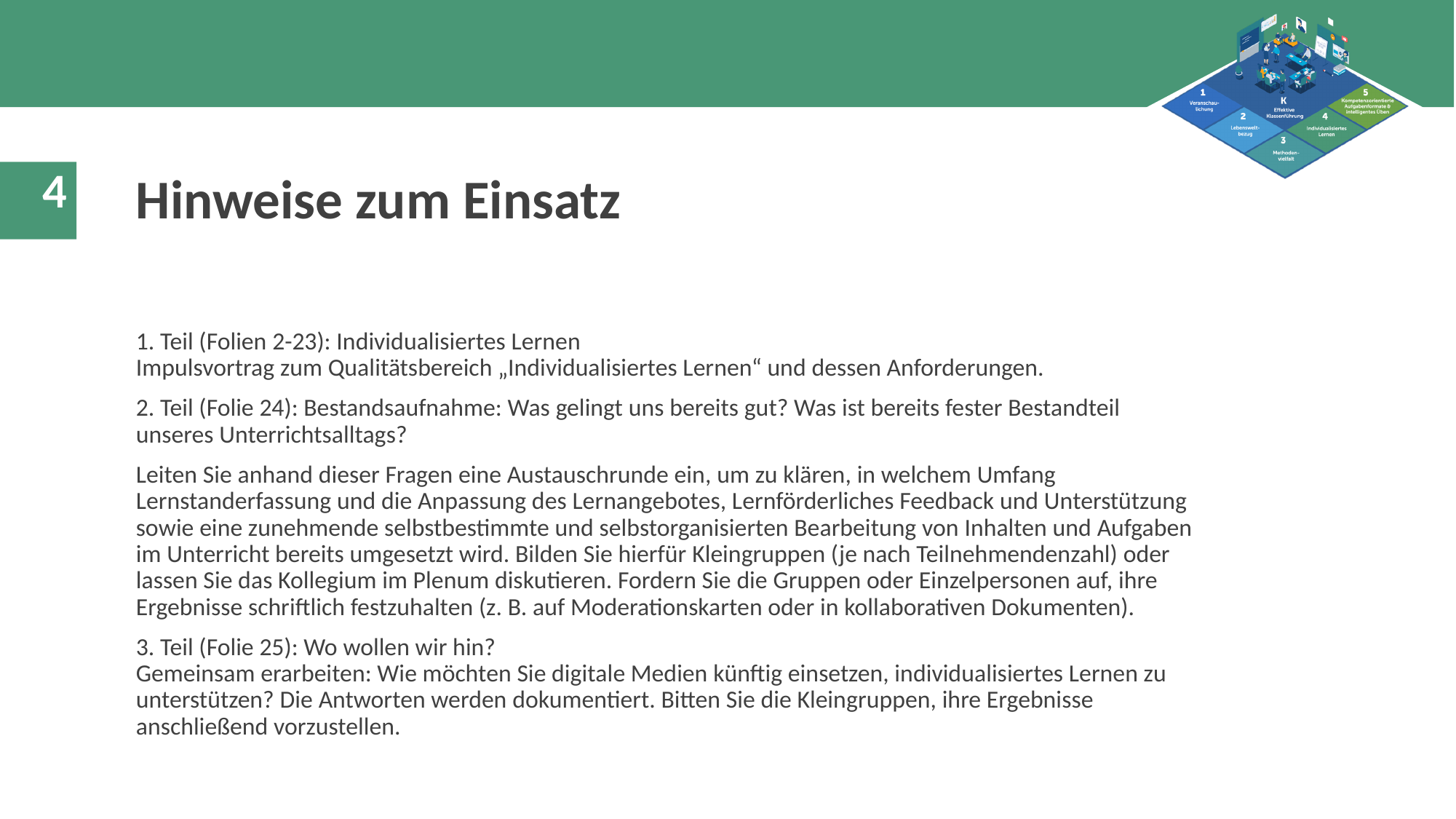

Hinweise zum Einsatz
1. Teil (Folien 2-23): Individualisiertes Lernen
Impulsvortrag zum Qualitätsbereich „Individualisiertes Lernen“ und dessen Anforderungen.
2. Teil (Folie 24): Bestandsaufnahme: Was gelingt uns bereits gut? Was ist bereits fester Bestandteil unseres Unterrichtsalltags?
Leiten Sie anhand dieser Fragen eine Austauschrunde ein, um zu klären, in welchem Umfang Lernstanderfassung und die Anpassung des Lernangebotes, Lernförderliches Feedback und Unterstützung sowie eine zunehmende selbstbestimmte und selbstorganisierten Bearbeitung von Inhalten und Aufgaben im Unterricht bereits umgesetzt wird. Bilden Sie hierfür Kleingruppen (je nach Teilnehmendenzahl) oder lassen Sie das Kollegium im Plenum diskutieren. Fordern Sie die Gruppen oder Einzelpersonen auf, ihre Ergebnisse schriftlich festzuhalten (z. B. auf Moderationskarten oder in kollaborativen Dokumenten).
3. Teil (Folie 25): Wo wollen wir hin?
Gemeinsam erarbeiten: Wie möchten Sie digitale Medien künftig einsetzen, individualisiertes Lernen zu unterstützen? Die Antworten werden dokumentiert. Bitten Sie die Kleingruppen, ihre Ergebnisse anschließend vorzustellen.